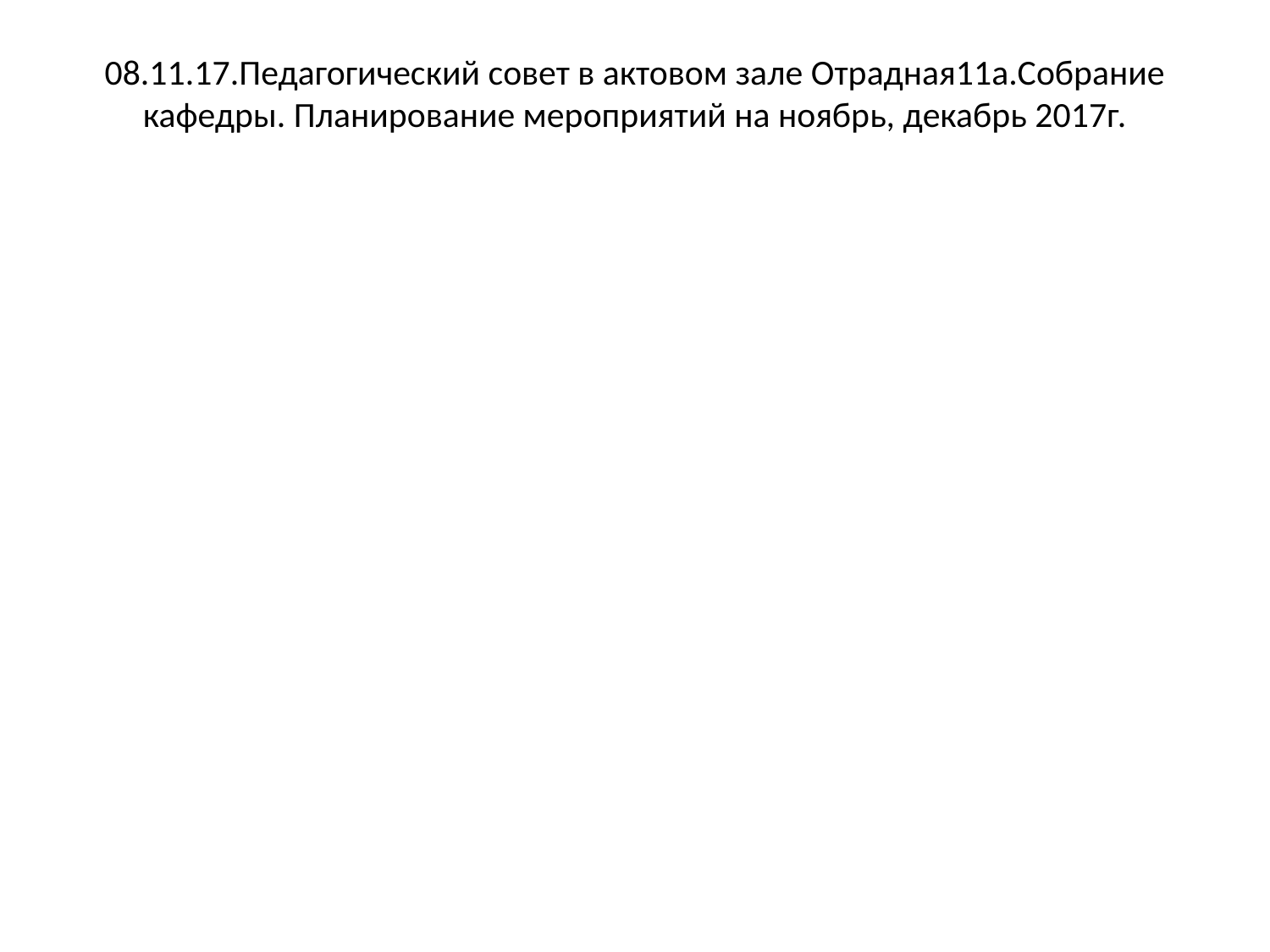

# 08.11.17.Педагогический совет в актовом зале Отрадная11а.Собрание кафедры. Планирование мероприятий на ноябрь, декабрь 2017г.